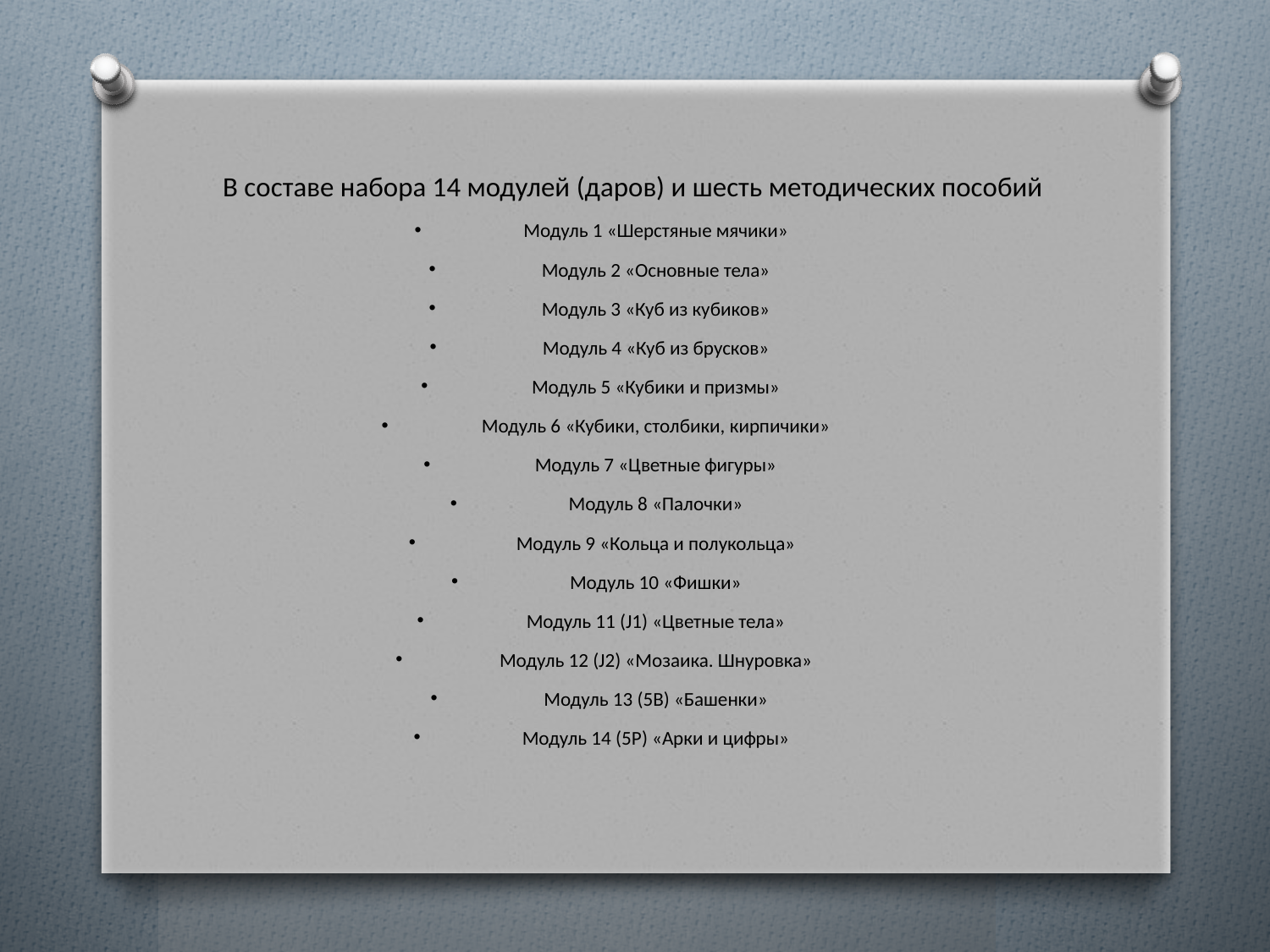

#
В составе набора 14 модулей (даров) и шесть методических пособий
Модуль 1 «Шерстяные мячики»
Модуль 2 «Основные тела»
Модуль 3 «Куб из кубиков»
Модуль 4 «Куб из брусков»
Модуль 5 «Кубики и призмы»
Модуль 6 «Кубики, столбики, кирпичики»
Модуль 7 «Цветные фигуры»
Модуль 8 «Палочки»
Модуль 9 «Кольца и полукольца»
Модуль 10 «Фишки»
Модуль 11 (J1) «Цветные тела»
Модуль 12 (J2) «Мозаика. Шнуровка»
Модуль 13 (5B) «Башенки»
Модуль 14 (5Р) «Арки и цифры»